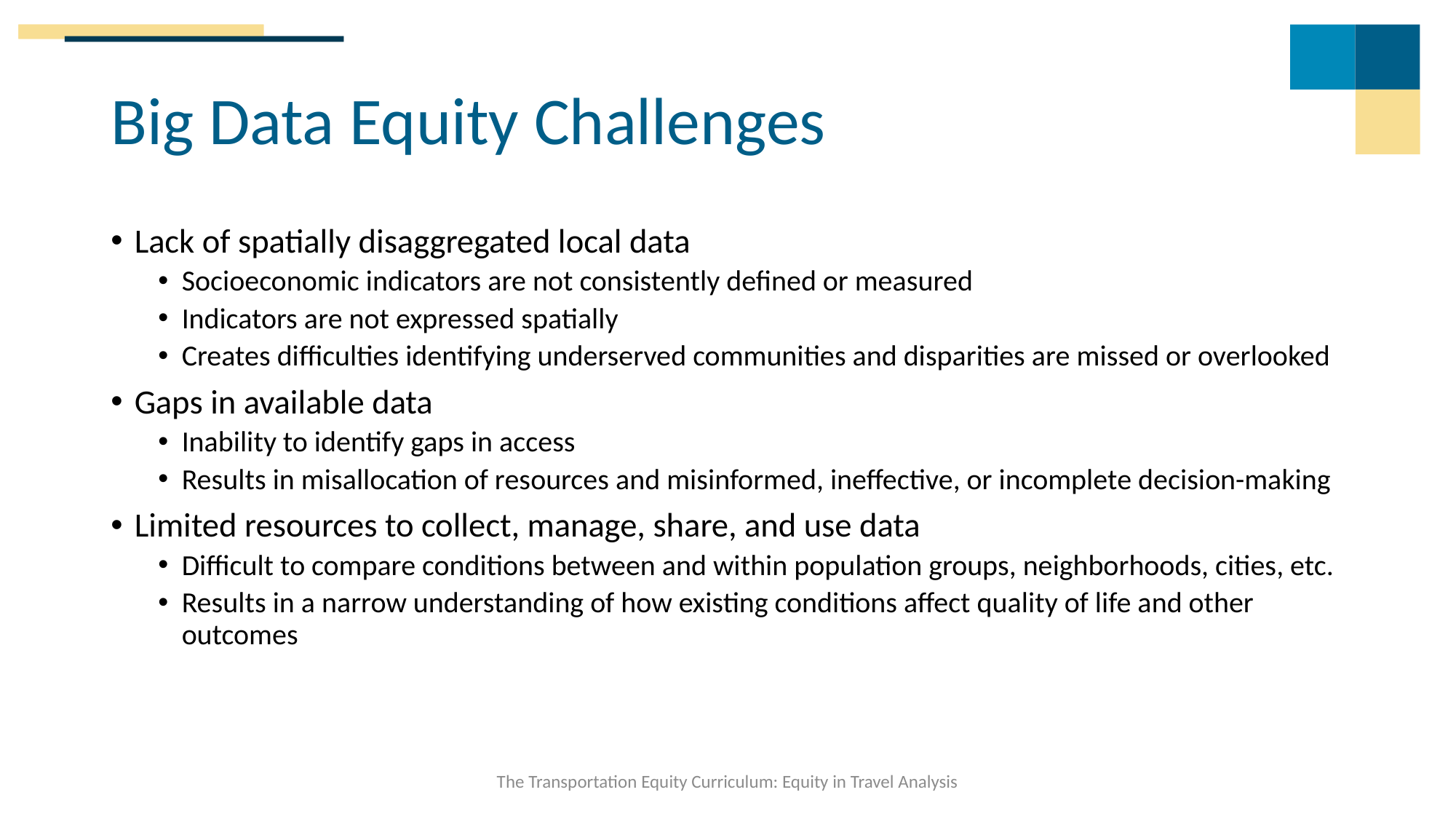

# Big Data Equity Challenges
Lack of spatially disaggregated local data
Socioeconomic indicators are not consistently defined or measured
Indicators are not expressed spatially
Creates difficulties identifying underserved communities and disparities are missed or overlooked
Gaps in available data
Inability to identify gaps in access
Results in misallocation of resources and misinformed, ineffective, or incomplete decision-making
Limited resources to collect, manage, share, and use data
Difficult to compare conditions between and within population groups, neighborhoods, cities, etc.
Results in a narrow understanding of how existing conditions affect quality of life and other outcomes

The Transportation Equity Curriculum: Equity in Travel Analysis